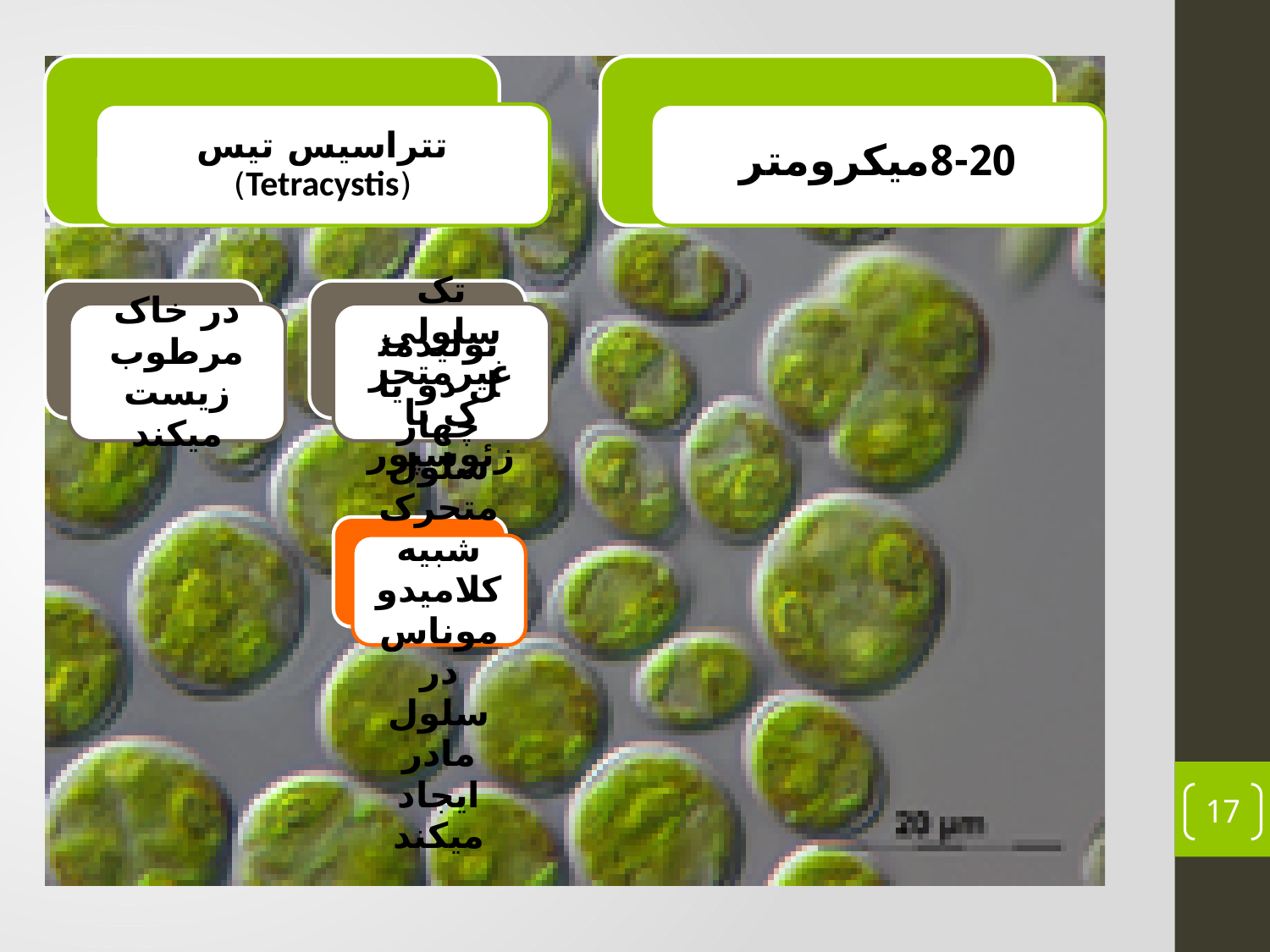

تتراسیس تیس
در خاک مرطوب زیست میکند
8-20میکرومتر
17